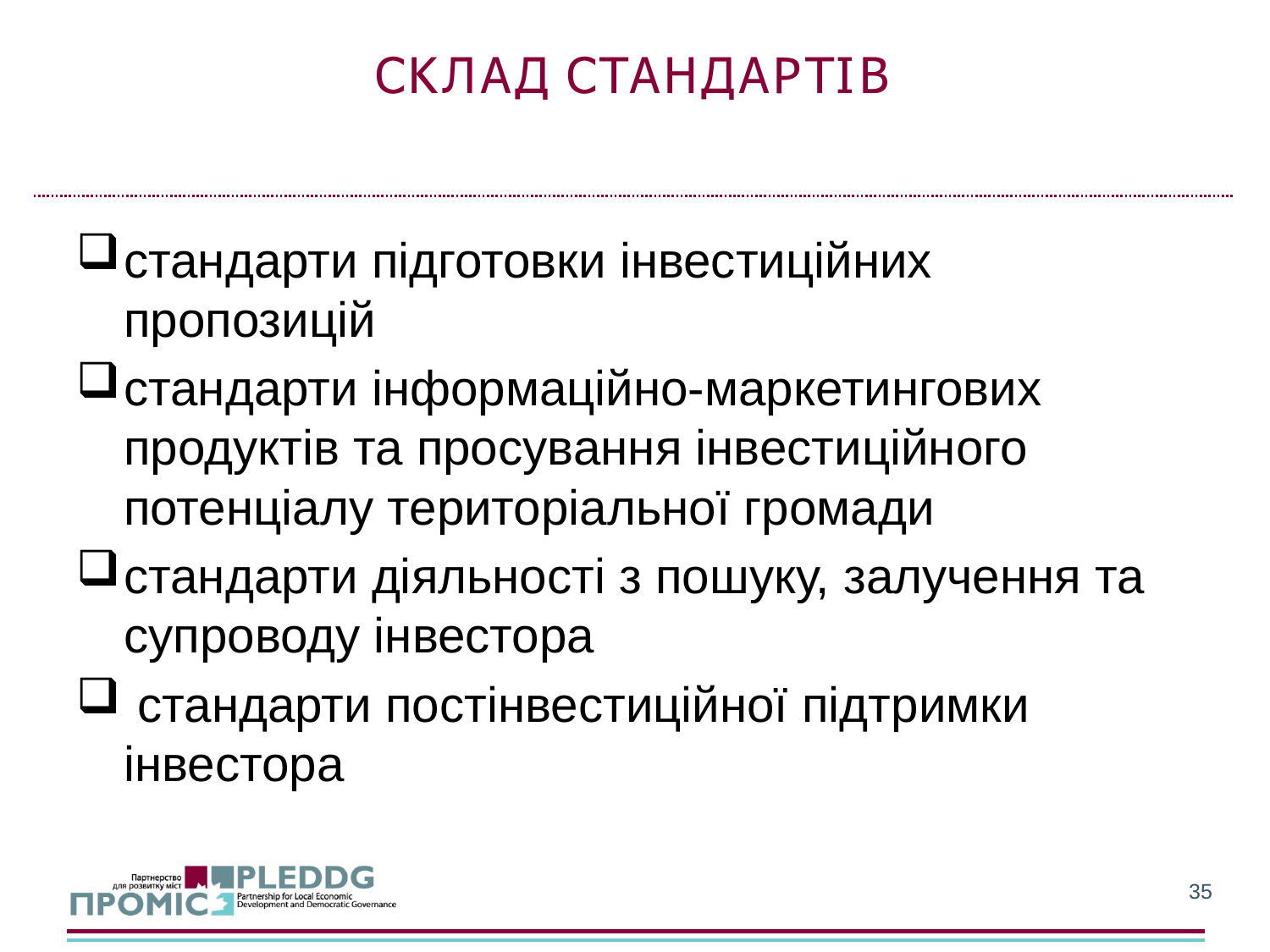

# Склад стандартів
стандарти підготовки інвестиційних пропозицій
стандарти інформаційно-маркетингових продуктів та просування інвестиційного потенціалу територіальної громади
стандарти діяльності з пошуку, залучення та супроводу інвестора
 стандарти постінвестиційної підтримки інвестора